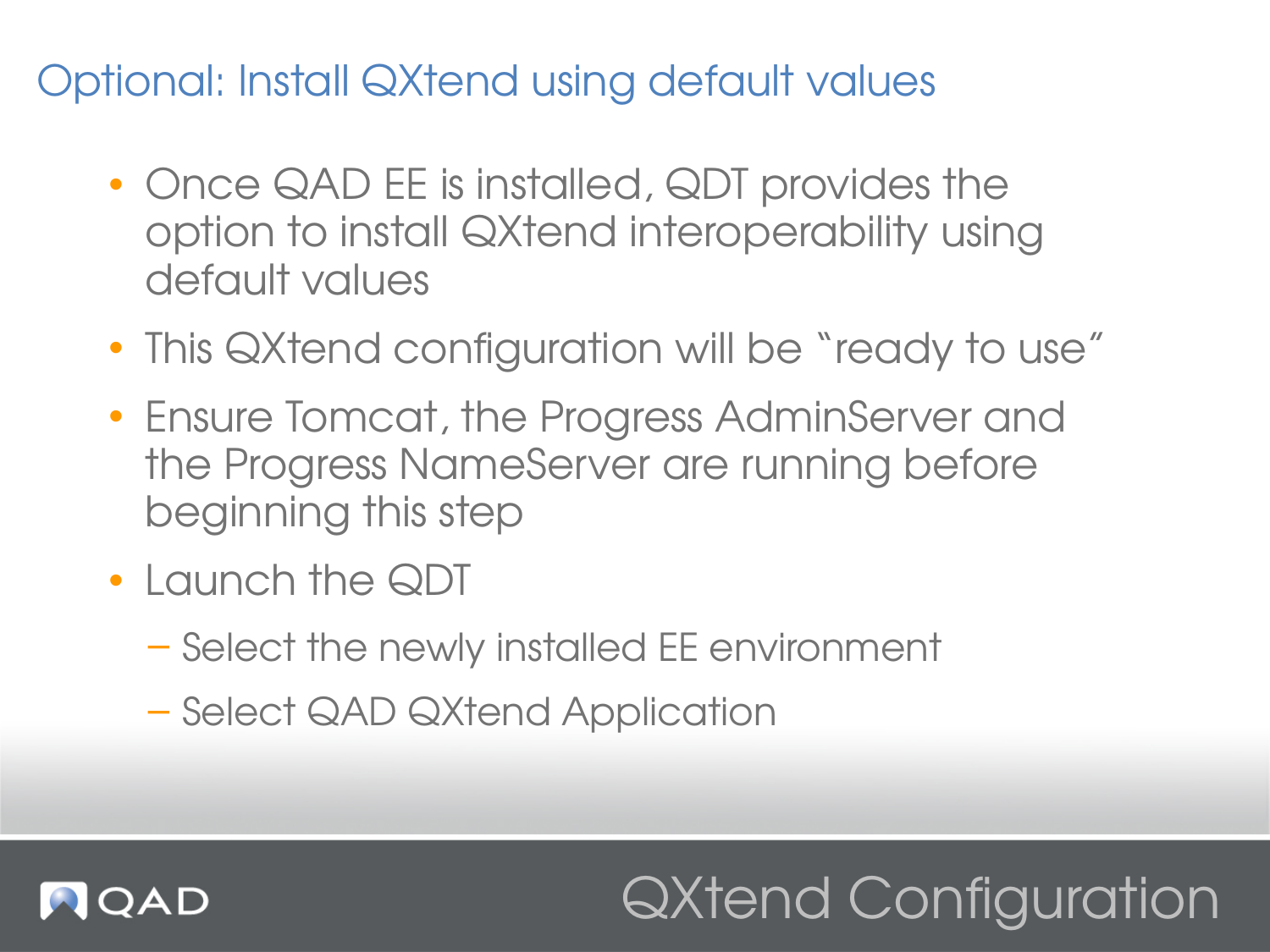

Optional: Install QXtend using default values
Once QAD EE is installed, QDT provides the option to install QXtend interoperability using default values
This QXtend configuration will be “ready to use”
Ensure Tomcat, the Progress AdminServer and the Progress NameServer are running before beginning this step
Launch the QDT
Select the newly installed EE environment
Select QAD QXtend Application

# QXtend Configuration